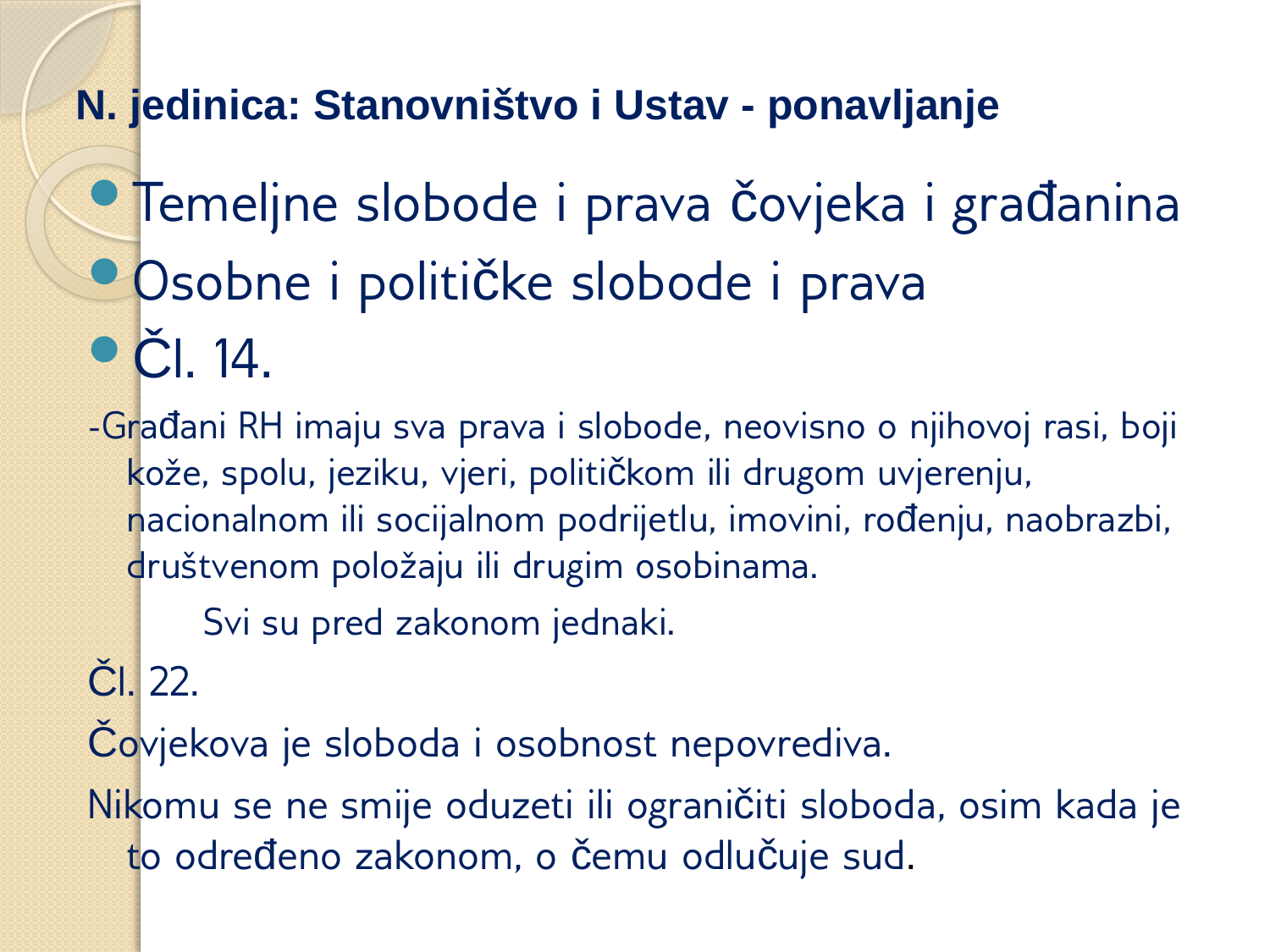

# N. jedinica: Stanovništvo i Ustav - ponavljanje
Temeljne slobode i prava čovjeka i građanina
Osobne i političke slobode i prava
Čl. 14.
-Građani RH imaju sva prava i slobode, neovisno o njihovoj rasi, boji kože, spolu, jeziku, vjeri, političkom ili drugom uvjerenju, nacionalnom ili socijalnom podrijetlu, imovini, rođenju, naobrazbi, društvenom položaju ili drugim osobinama.
          Svi su pred zakonom jednaki.
Čl. 22.
Čovjekova je sloboda i osobnost nepovrediva.
Nikomu se ne smije oduzeti ili ograničiti sloboda, osim kada je to određeno zakonom, o čemu odlučuje sud.